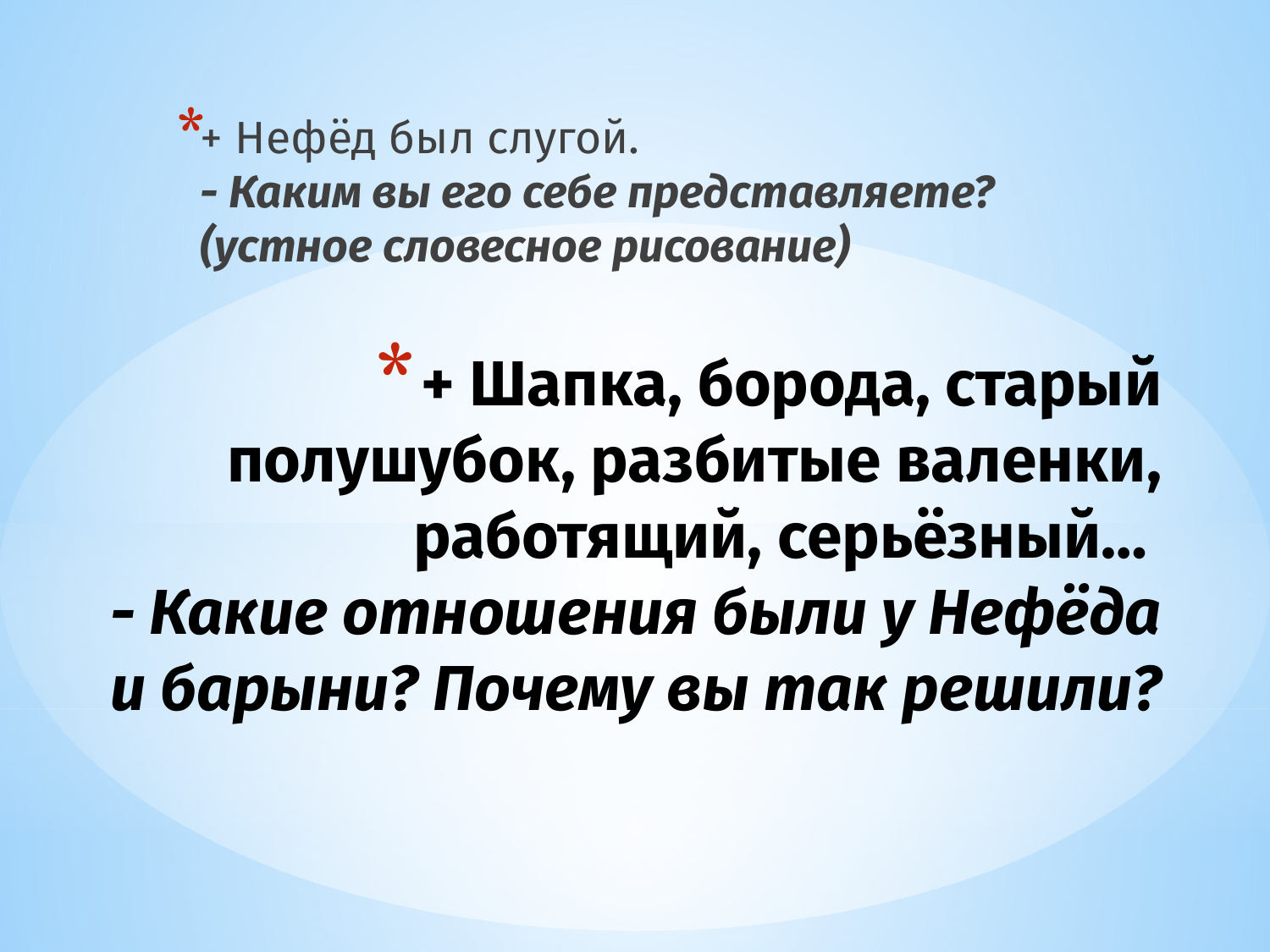

+ Нефёд был слугой.
- Каким вы его себе представляете? (устное словесное рисование)
# + Шапка, борода, старый полушубок, разбитые валенки, работящий, серьёзный… - Какие отношения были у Нефёда и барыни? Почему вы так решили?